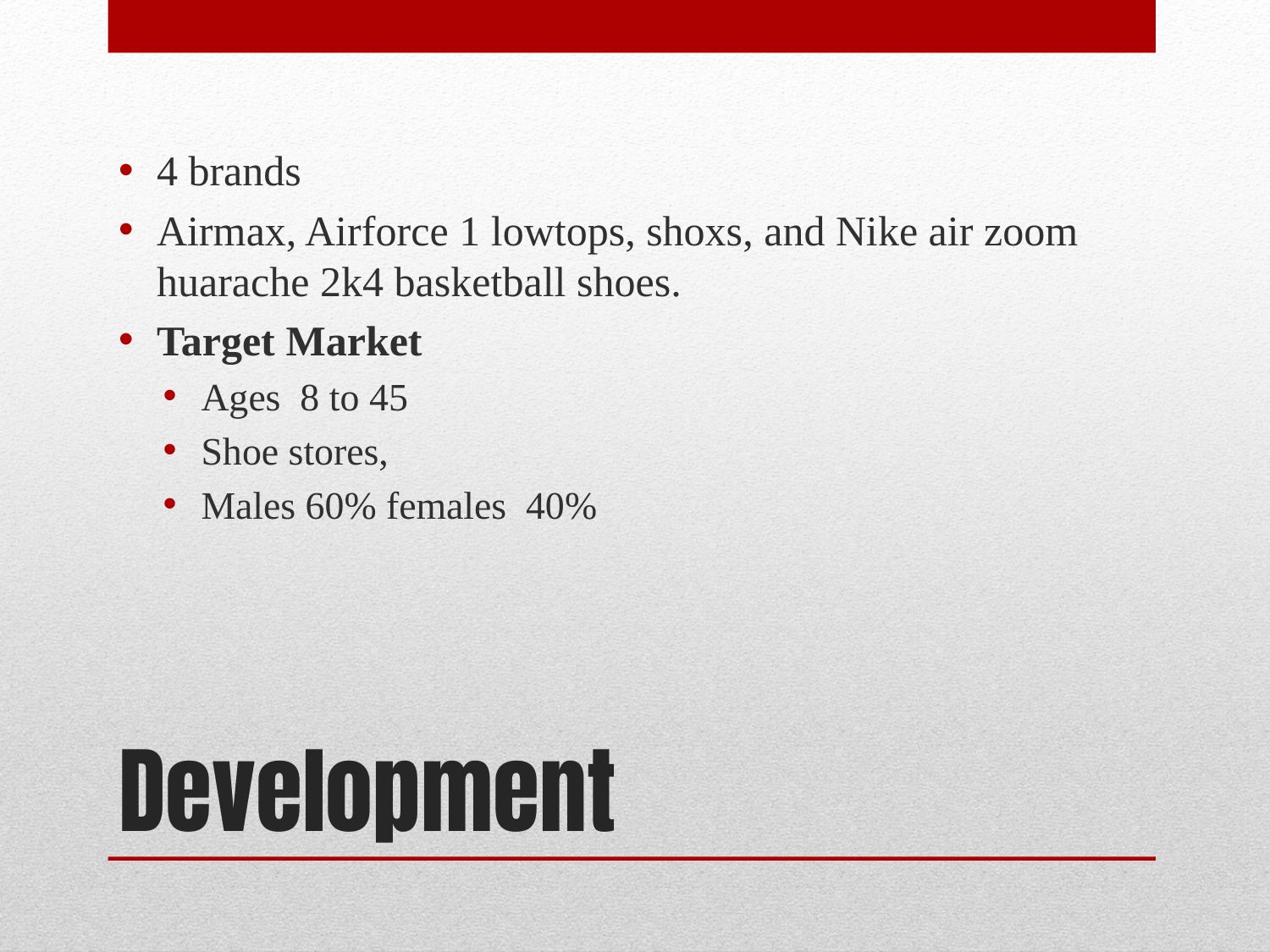

4 brands
Airmax, Airforce 1 lowtops, shoxs, and Nike air zoom huarache 2k4 basketball shoes.
Target Market
Ages  8 to 45
Shoe stores,
Males 60% females  40%

# Development